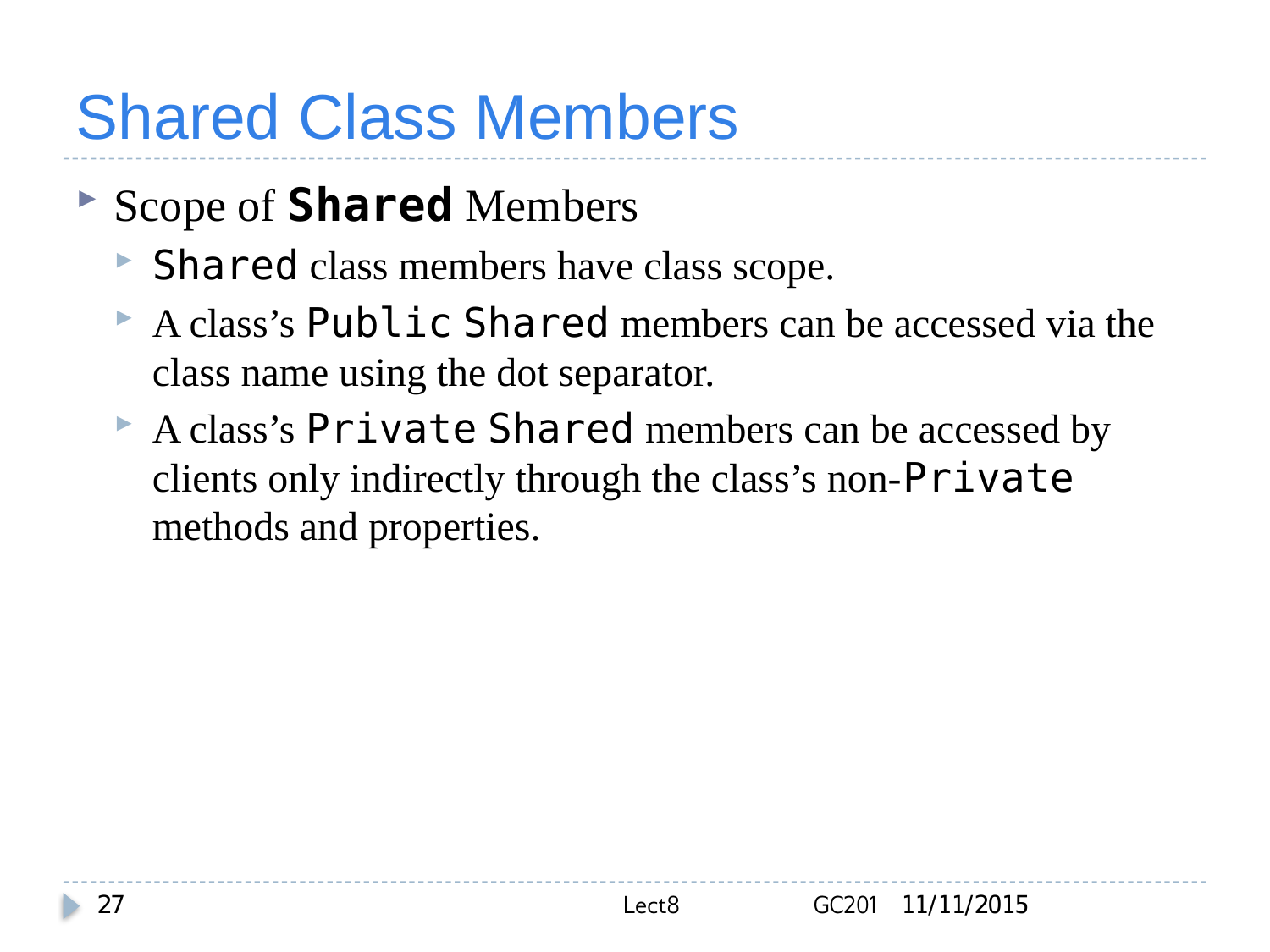

# Shared Class Members
Scope of Shared Members
Shared class members have class scope.
A class’s Public Shared members can be accessed via the class name using the dot separator.
A class’s Private Shared members can be accessed by clients only indirectly through the class’s non-Private methods and properties.
27
Lect8                  GC201
11/11/2015